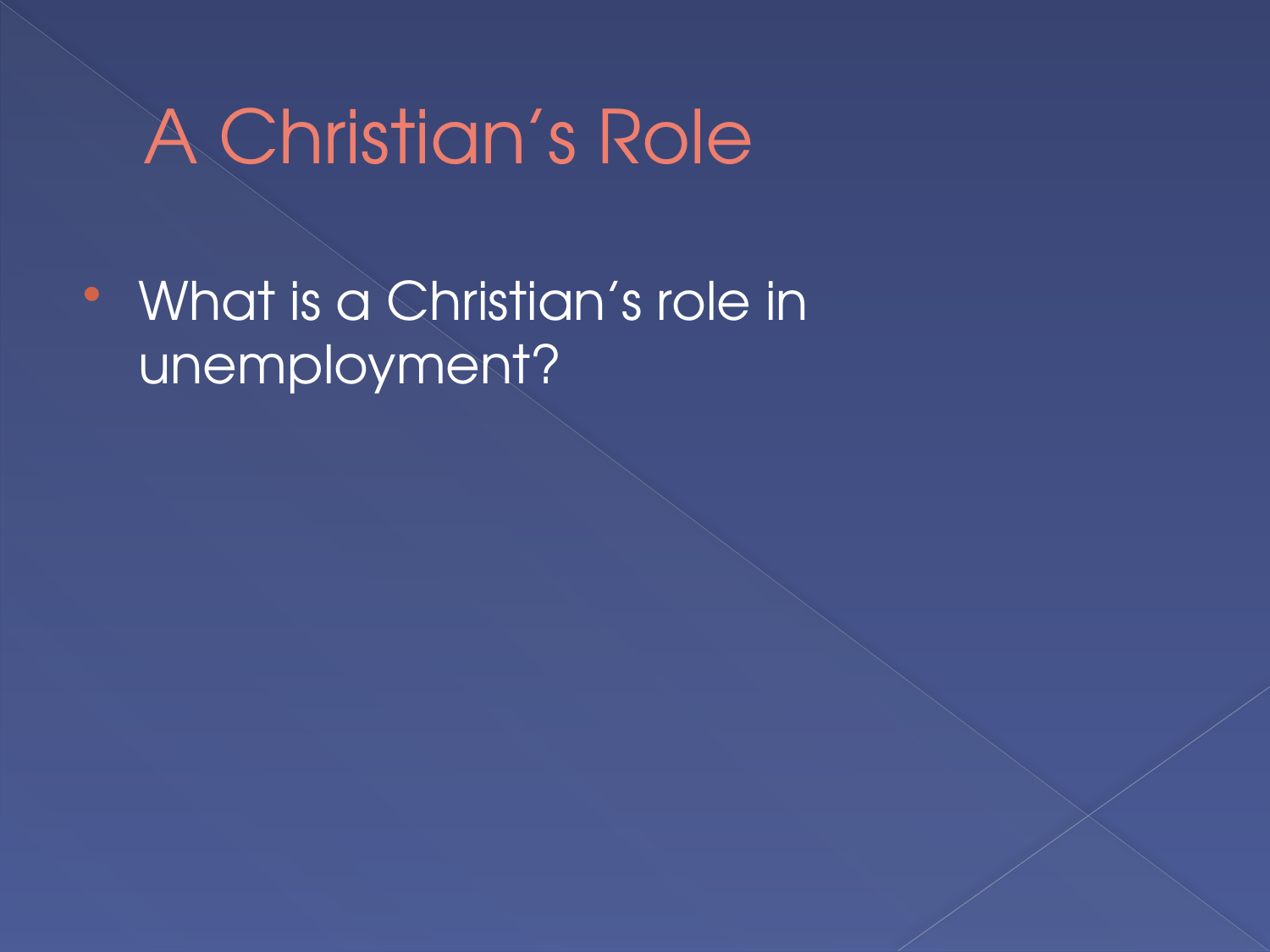

# A Christian’s Role
What is a Christian’s role in unemployment?